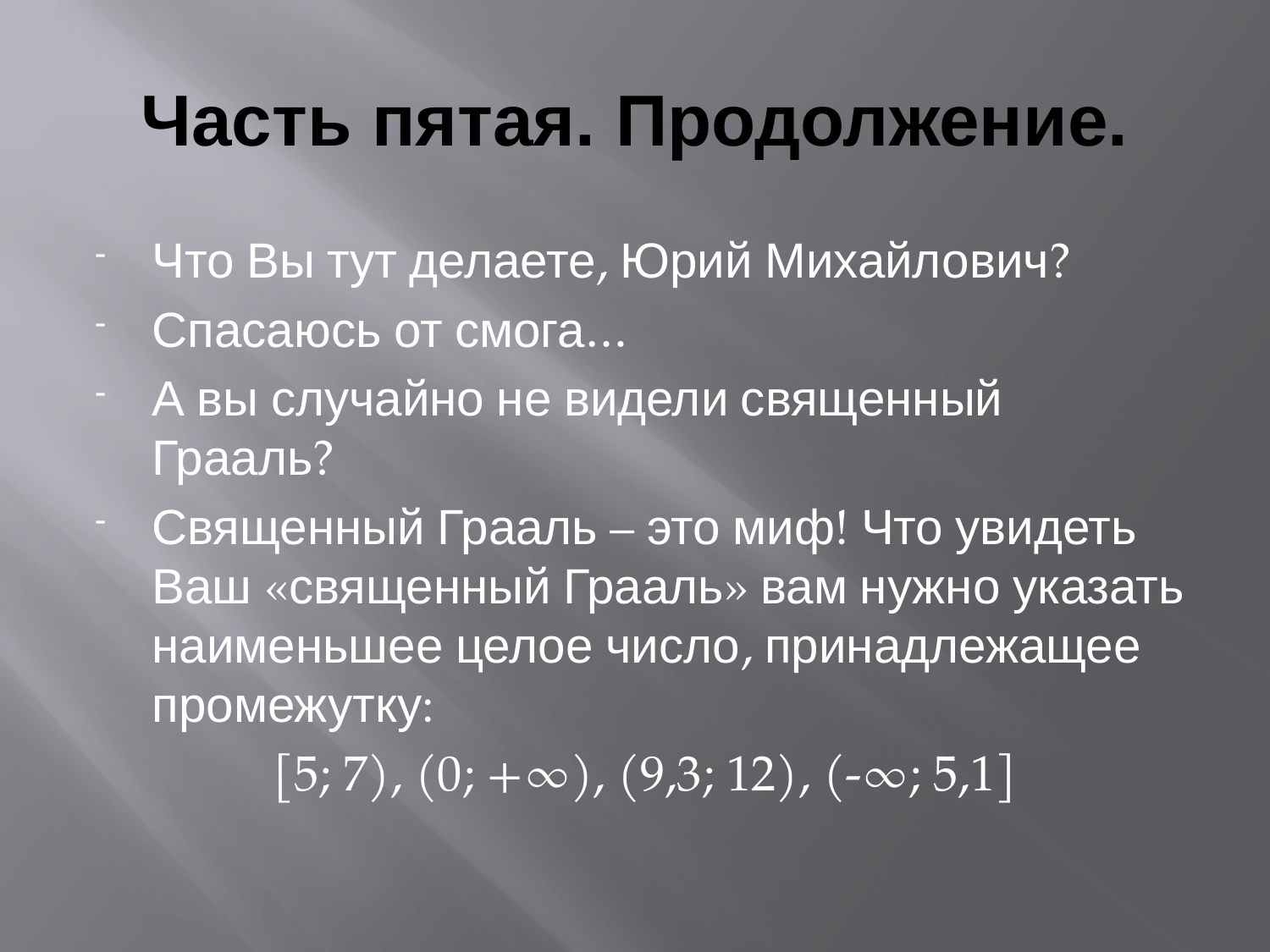

# Часть пятая. Продолжение.
Что Вы тут делаете, Юрий Михайлович?
Спасаюсь от смога…
А вы случайно не видели священный Грааль?
Священный Грааль – это миф! Что увидеть Ваш «священный Грааль» вам нужно указать наименьшее целое число, принадлежащее промежутку:
[5; 7), (0; +∞), (9,3; 12), (-∞; 5,1]